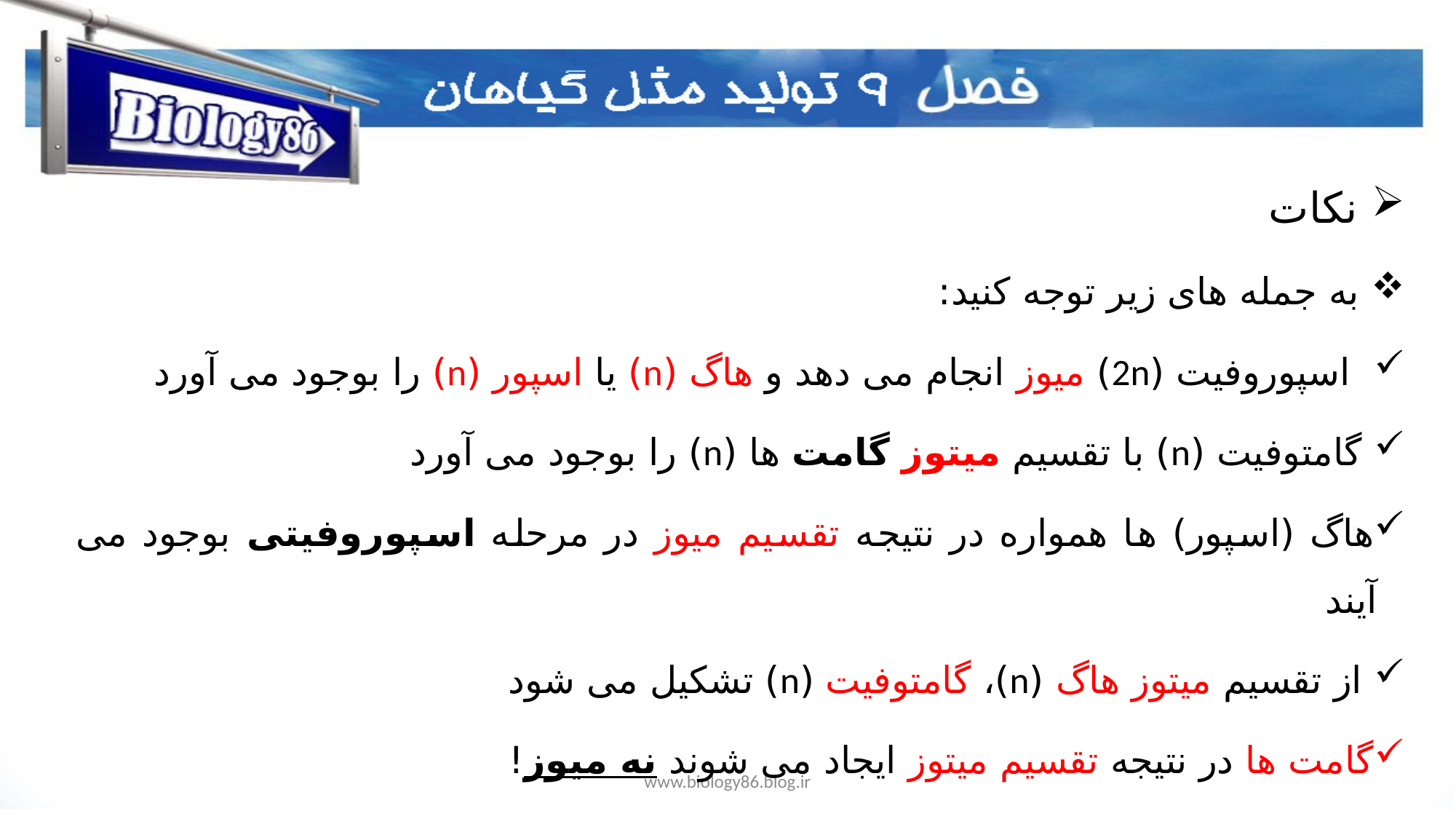

نکات
 به جمله های زیر توجه کنید:
  اسپوروفیت (2n) میوز انجام می دهد و هاگ (n) یا اسپور (n) را بوجود می آورد
 گامتوفیت (n) با تقسیم میتوز گامت ها (n) را بوجود می آورد
هاگ (اسپور) ها همواره در نتیجه تقسیم میوز در مرحله اسپوروفیتی بوجود می آیند
 از تقسیم میتوز هاگ (n)، گامتوفیت (n) تشکیل می شود
گامت ها در نتیجه تقسیم میتوز ایجاد می شوند نه میوز!

www.biology86.blog.ir